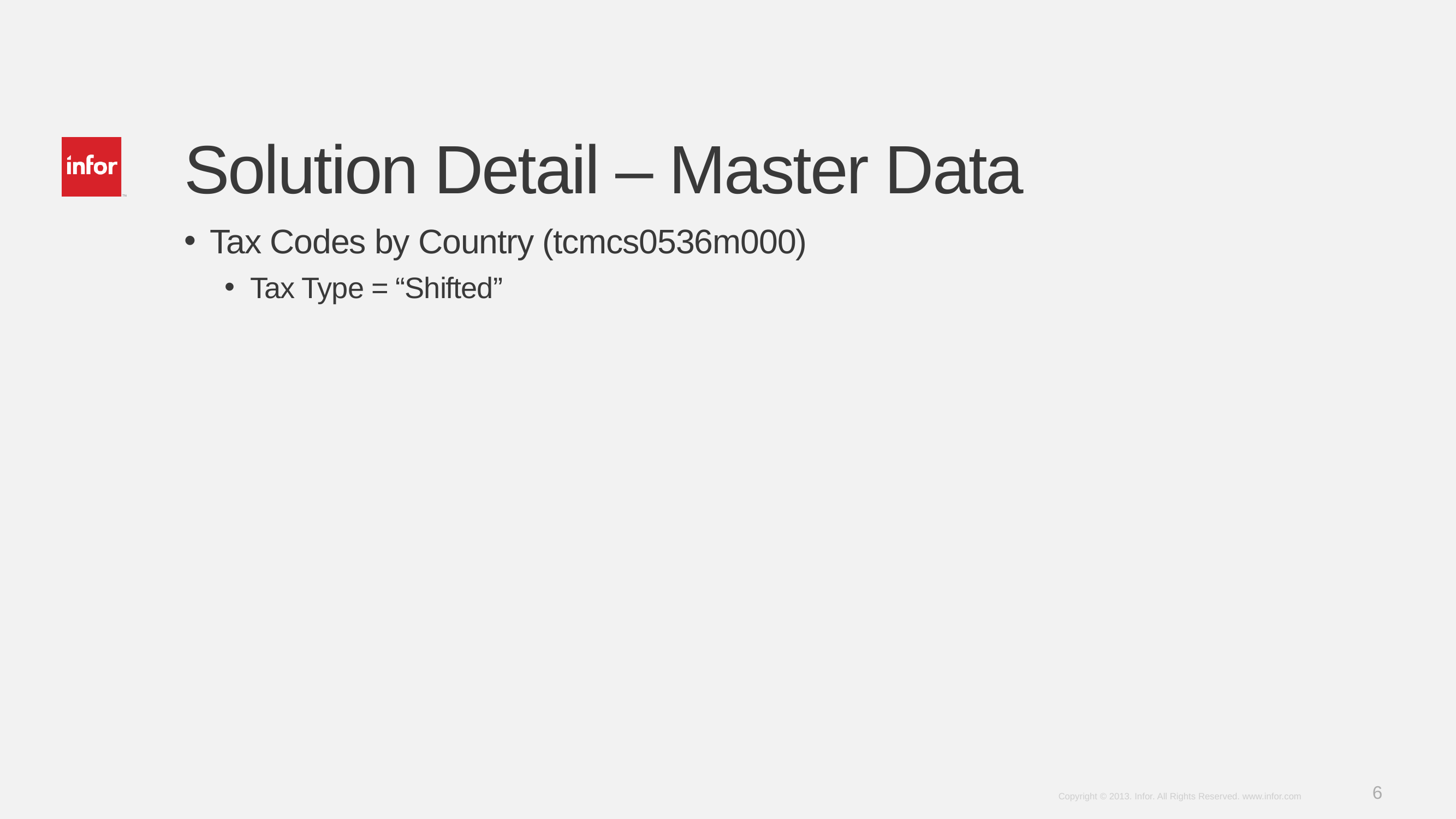

# Solution Detail – Master Data
Tax Codes by Country (tcmcs0536m000)
Tax Type = “Shifted”